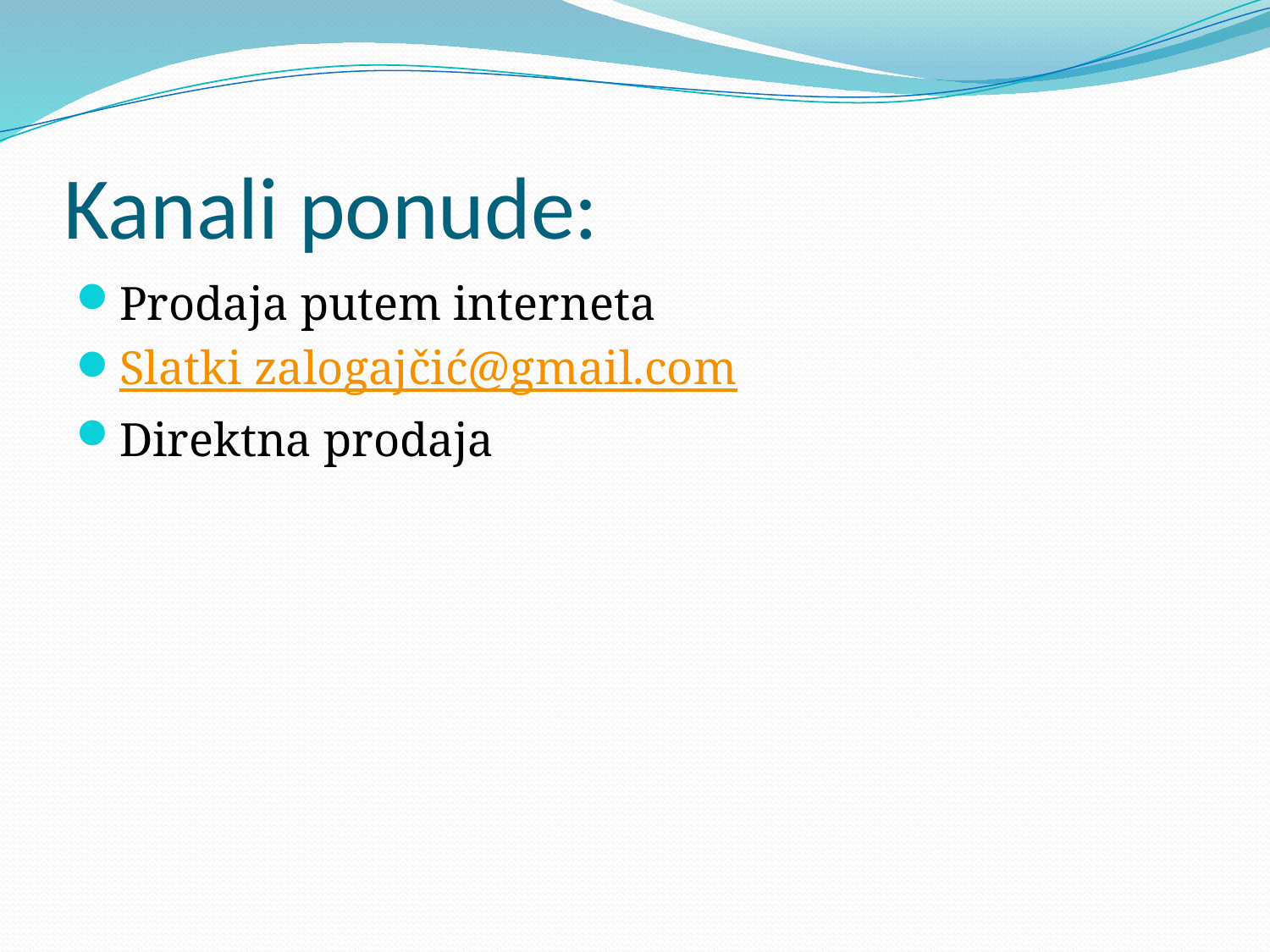

# Kanali ponude:
Prodaja putem interneta
Slatki zalogajčić@gmail.com
Direktna prodaja